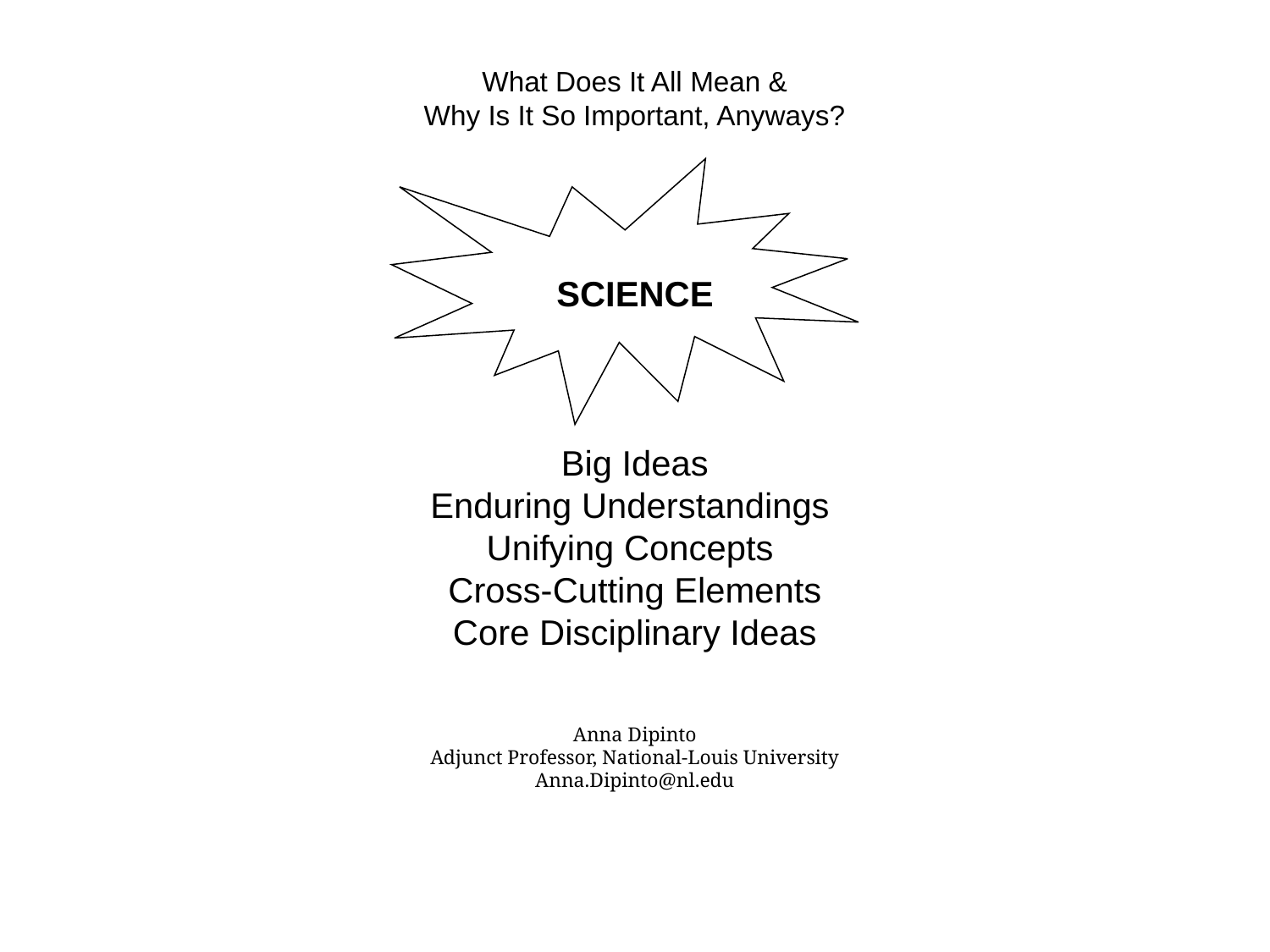

What Does It All Mean &
Why Is It So Important, Anyways?

SCIENCE

Big Ideas
Enduring Understandings
Unifying Concepts
Cross-Cutting Elements
Core Disciplinary Ideas

Anna Dipinto
Adjunct Professor, National-Louis University
Anna.Dipinto@nl.edu